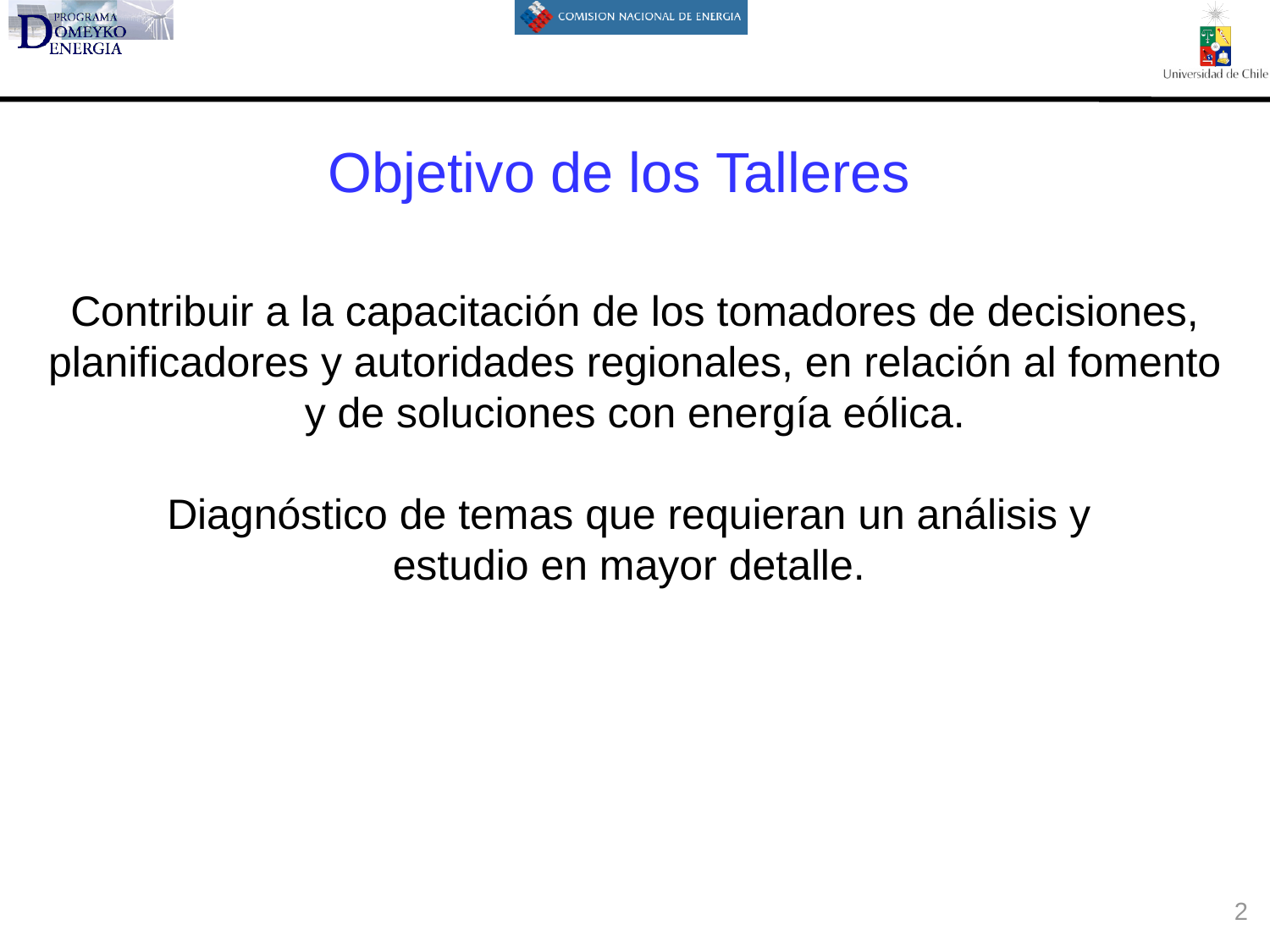

Objetivo de los Talleres
Contribuir a la capacitación de los tomadores de decisiones, planificadores y autoridades regionales, en relación al fomento y de soluciones con energía eólica.

Diagnóstico de temas que requieran un análisis y
estudio en mayor detalle.
2